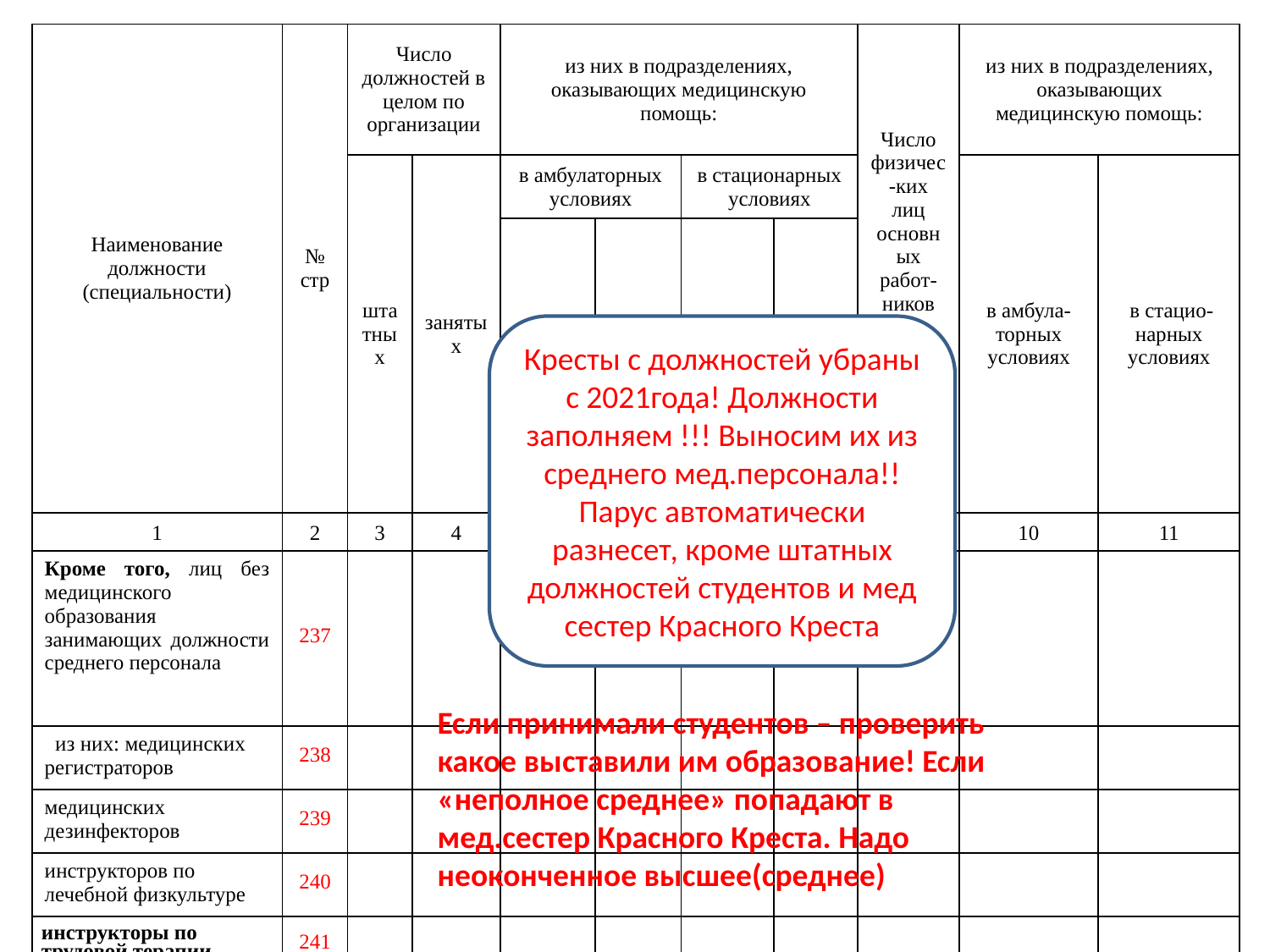

| Наименование должности (специальности) | № стр | Число должностей в целом по организации |  | из них в подразделениях, оказывающих медицинскую помощь: |  |  |  | Число физичес-ких лиц основных работ-ников на занятых должно-стях | из них в подразделениях, оказывающих медицинскую помощь: |  |
| --- | --- | --- | --- | --- | --- | --- | --- | --- | --- | --- |
|  |  | штатных | занятых | в амбулаторных условиях |  | в стационарных условиях |  |  | в амбула-торных условиях | в стацио-нарных условиях |
|  |  |  |  | штатных | занятых | штатных | занятых |  |  |  |
| 1 | 2 | 3 | 4 | 5 | 6 | 7 | 8 | 9 | 10 | 11 |
| Кроме того, лиц без медицинского образования занимающих должности среднего персонала | 237 |  |  |  |  |  |  |  |  |  |
| из них: медицинских регистраторов | 238 |  |  |  |  |  |  |  |  |  |
| медицинских дезинфекторов | 239 |  |  |  |  |  |  |  |  |  |
| инструкторов по лечебной физкультуре | 240 |  |  |  |  |  |  |  |  |  |
| инструкторы по трудовой терапии | 241 |  |  |  |  |  |  |  |  |  |
| Прочие | 242 |  |  |  |  |  |  |  |  |  |
| Специалисты в неокон- ченным высшим образованием или врачи. Из стр. 237 - студенты | 243 |  |  |  |  |  |  |  |  |  |
Кресты с должностей убраны с 2021года! Должности заполняем !!! Выносим их из среднего мед.персонала!!
Парус автоматически разнесет, кроме штатных должностей студентов и мед сестер Красного Креста
Если принимали студентов – проверить какое выставили им образование! Если «неполное среднее» попадают в мед.сестер Красного Креста. Надо неоконченное высшее(среднее)